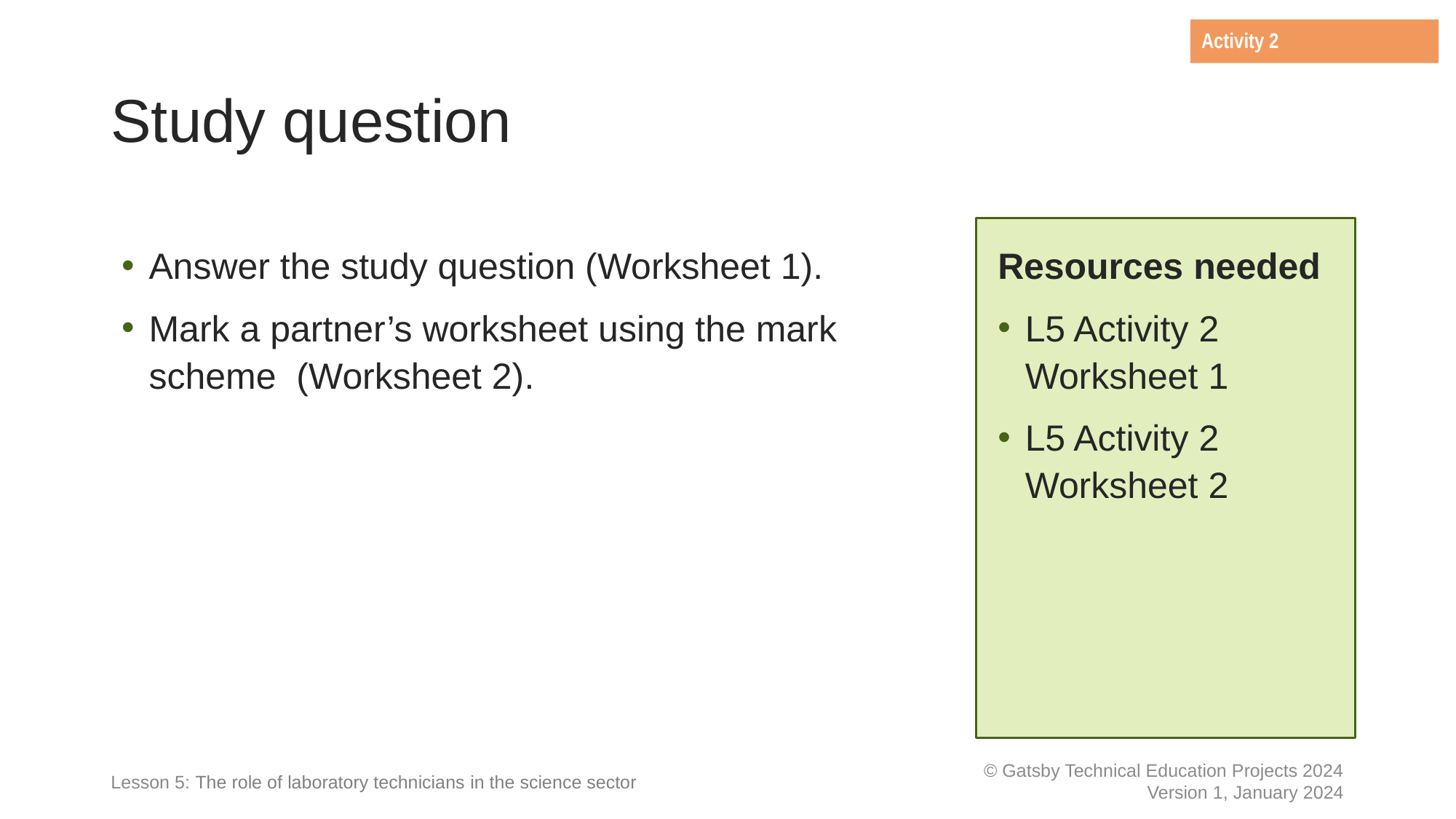

Activity 2
# Study question
Answer the study question (Worksheet 1).
Mark a partner’s worksheet using the mark scheme  (Worksheet 2).
Resources needed
L5 Activity 2 Worksheet 1
L5 Activity 2 Worksheet 2
Lesson 5: The role of laboratory technicians in the science sector